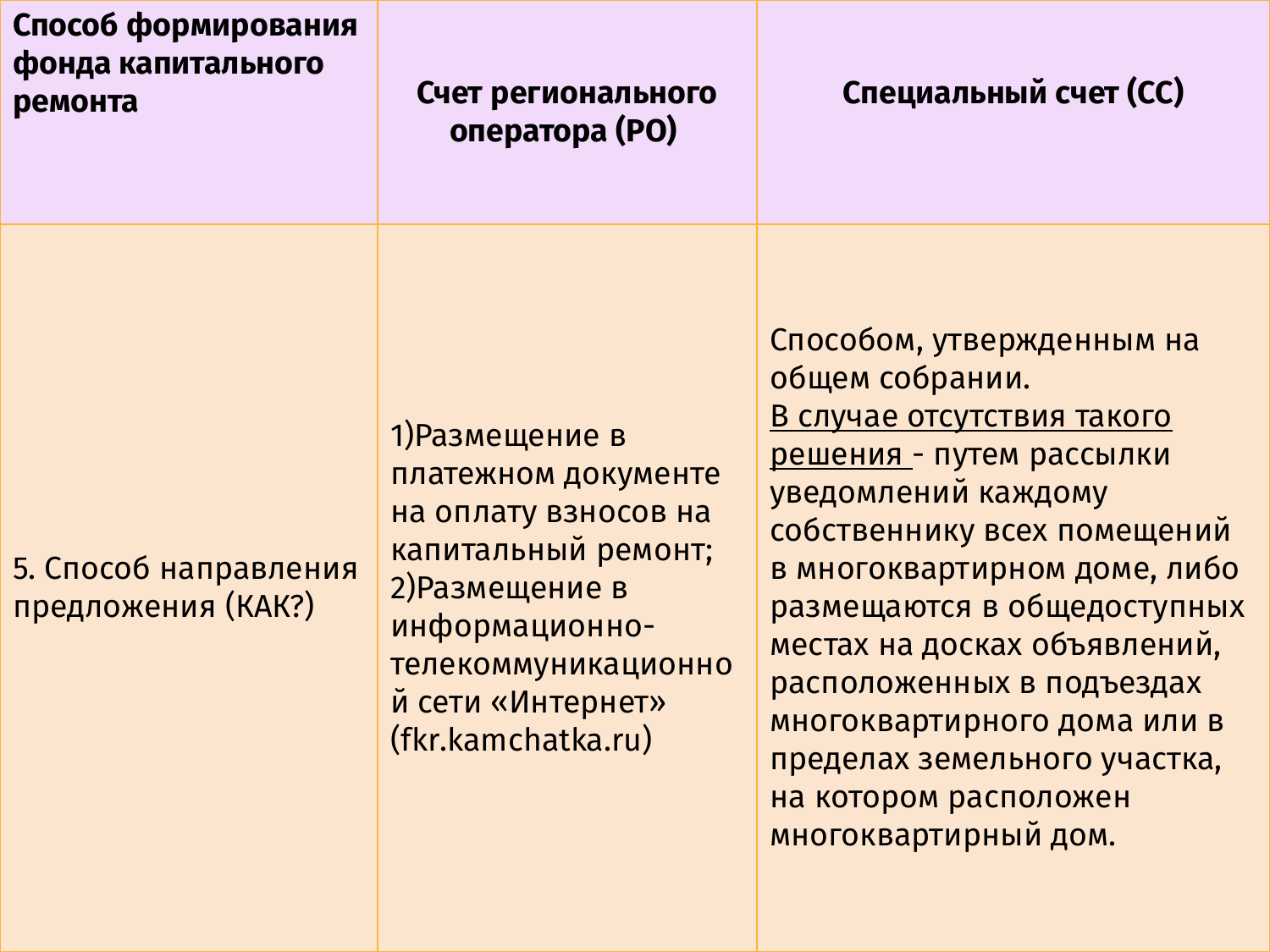

| Способ формирования фонда капитального ремонта | Счет регионального оператора (РО) | Специальный счет (СС) |
| --- | --- | --- |
| 5. Способ направления предложения (КАК?) | 1)Размещение в платежном документе на оплату взносов на капитальный ремонт; 2)Размещение в информационно-телекоммуникационной сети «Интернет» (fkr.kamchatka.ru) | Способом, утвержденным на общем собрании. В случае отсутствия такого решения - путем рассылки уведомлений каждому собственнику всех помещений в многоквартирном доме, либо размещаются в общедоступных местах на досках объявлений, расположенных в подъездах многоквартирного дома или в пределах земельного участка, на котором расположен многоквартирный дом. |